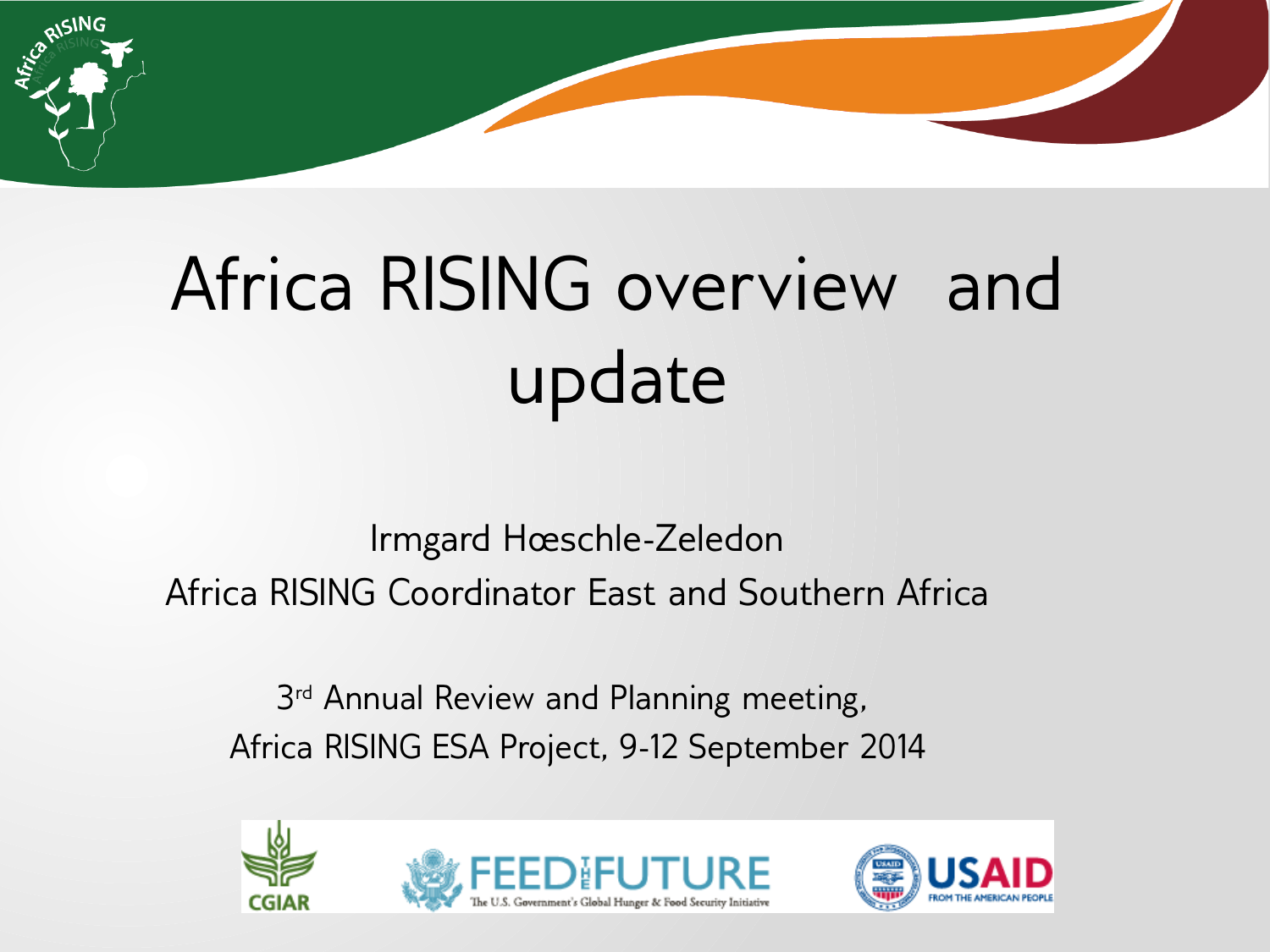

Africa RISING overview  and update

Irmgard Hoeschle-Zeledon
Africa RISING Coordinator East and Southern Africa

3rd Annual Review and Planning meeting,
Africa RISING ESA Project, 9-12 September 2014